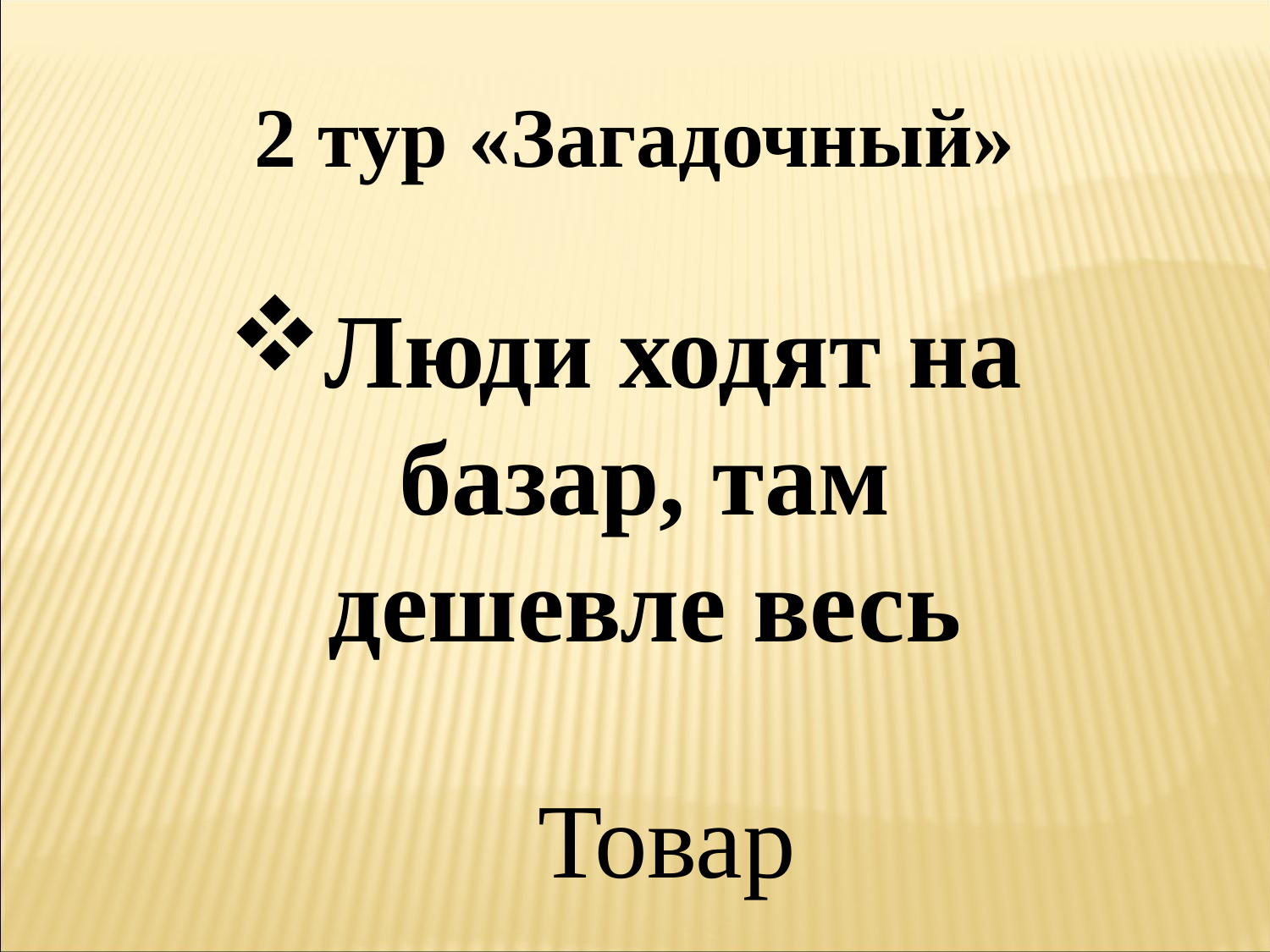

2 тур «Загадочный»

Люди ходят на базар, там дешевле весь
Товар